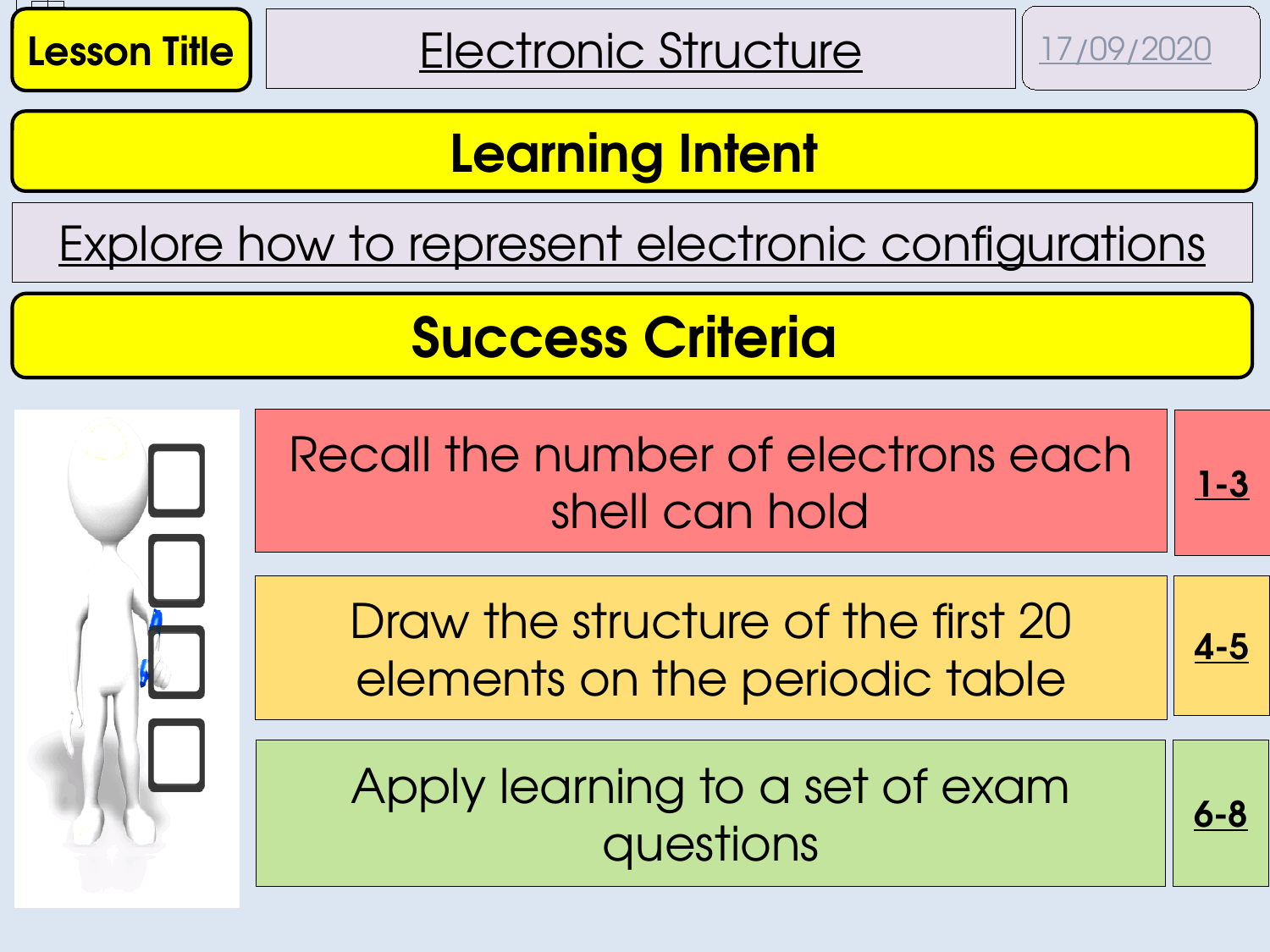

17/09/2020
Electronic Structure
Explore how to represent electronic configurations
Recall the number of electrons each shell can hold
1-3
Draw the structure of the first 20 elements on the periodic table
4-5
Apply learning to a set of exam questions
6-8